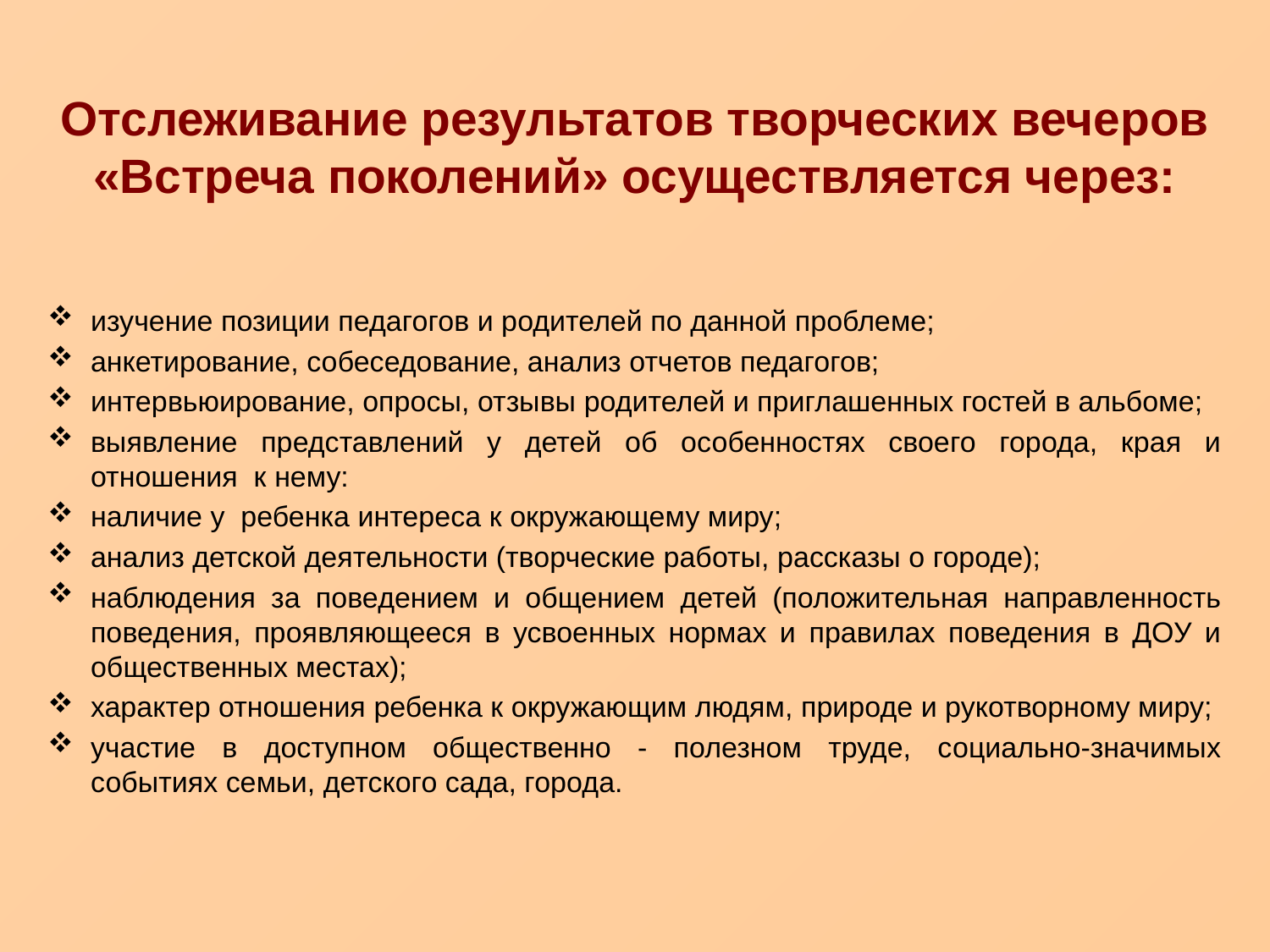

# Отслеживание результатов творческих вечеров «Встреча поколений» осуществляется через:
изучение позиции педагогов и родителей по данной проблеме;
анкетирование, собеседование, анализ отчетов педагогов;
интервьюирование, опросы, отзывы родителей и приглашенных гостей в альбоме;
выявление представлений у детей об особенностях своего города, края и отношения  к нему:
наличие у  ребенка интереса к окружающему миру;
анализ детской деятельности (творческие работы, рассказы о городе);
наблюдения за поведением и общением детей (положительная направленность поведения, проявляющееся в усвоенных нормах и правилах поведения в ДОУ и общественных местах);
характер отношения ребенка к окружающим людям, природе и рукотворному миру;
участие в доступном общественно - полезном труде, социально-значимых событиях семьи, детского сада, города.